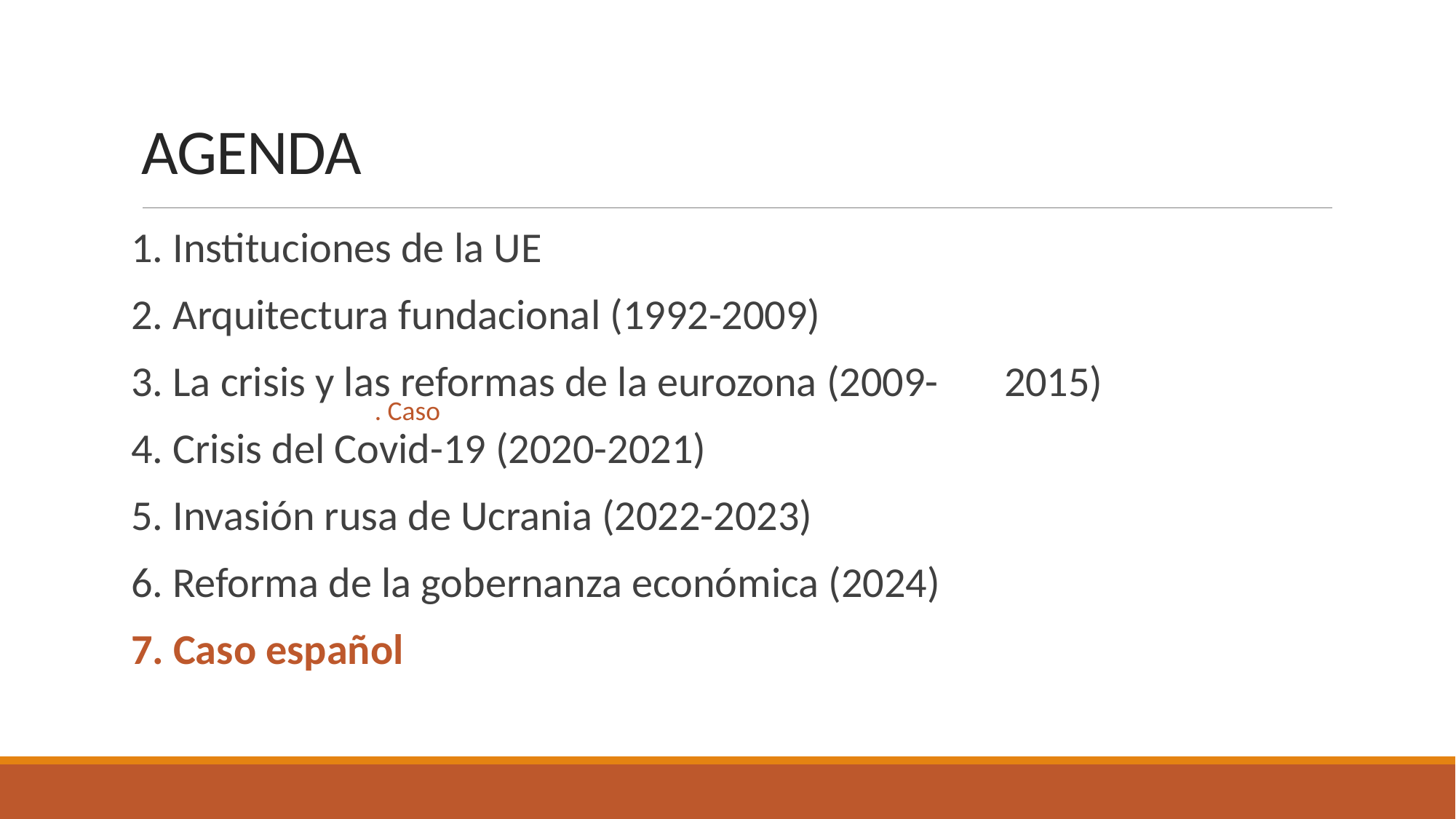

# AGENDA
1. Instituciones de la UE
2. Arquitectura fundacional (1992-2009)
3. La crisis y las reformas de la eurozona (2009-	2015)
4. Crisis del Covid-19 (2020-2021)
5. Invasión rusa de Ucrania (2022-2023)
6. Reforma de la gobernanza económica (2024)
7. Caso español

. Caso